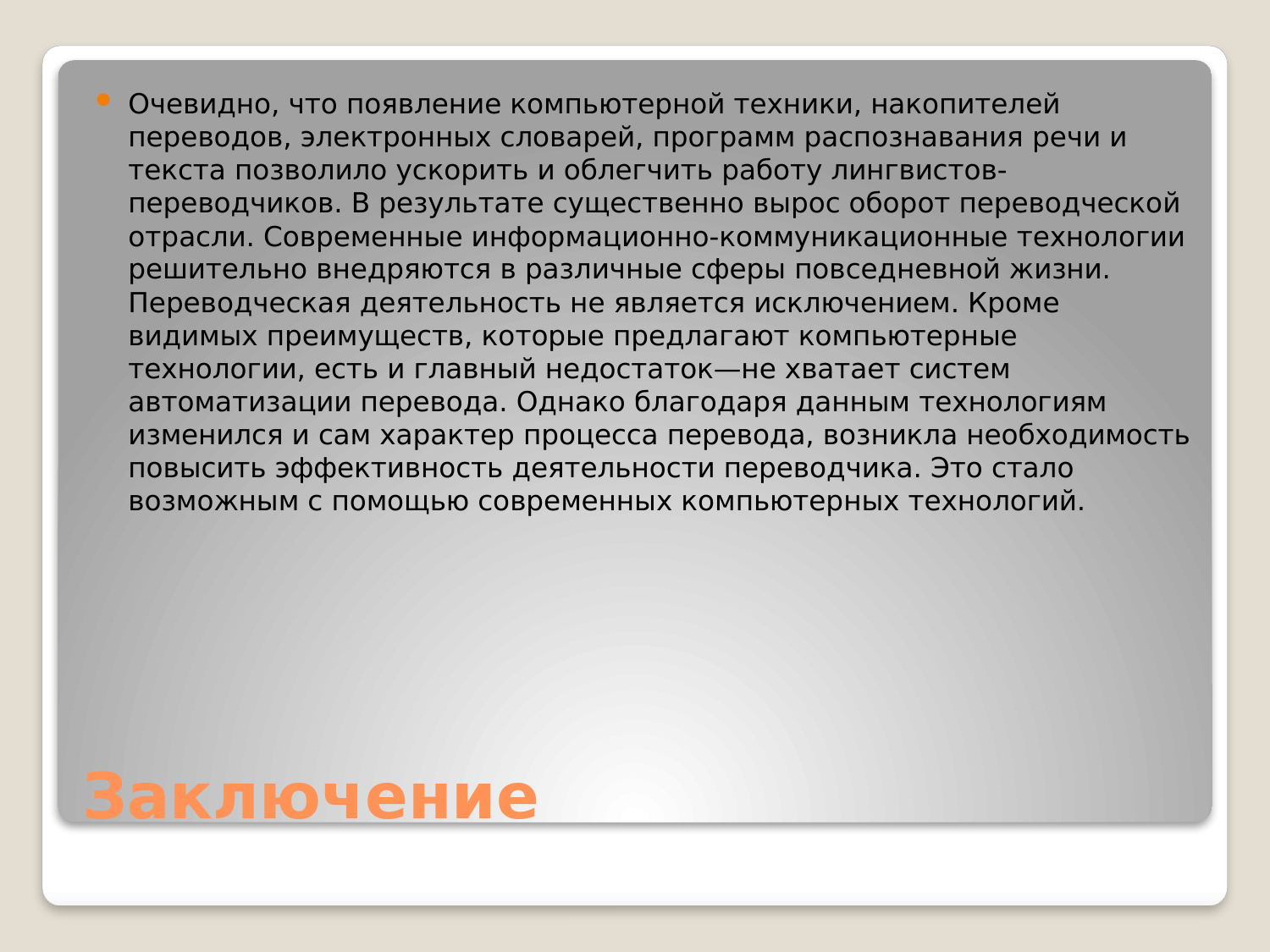

Очевидно, что появление компьютерной техники, накопителей переводов, электронных словарей, программ распознавания речи и текста позволило ускорить и облегчить работу лингвистов-переводчиков. В результате существенно вырос оборот переводческой отрасли. Современные информационно-коммуникационные технологии решительно внедряются в различные сферы повседневной жизни. Переводческая деятельность не является исключением. Кроме видимых преимуществ, которые предлагают компьютерные технологии, есть и главный недостаток—не хватает систем автоматизации перевода. Однако благодаря данным технологиям изменился и сам характер процесса перевода, возникла необходимость повысить эффективность деятельности переводчика. Это стало возможным с помощью современных компьютерных технологий.

# Заключение